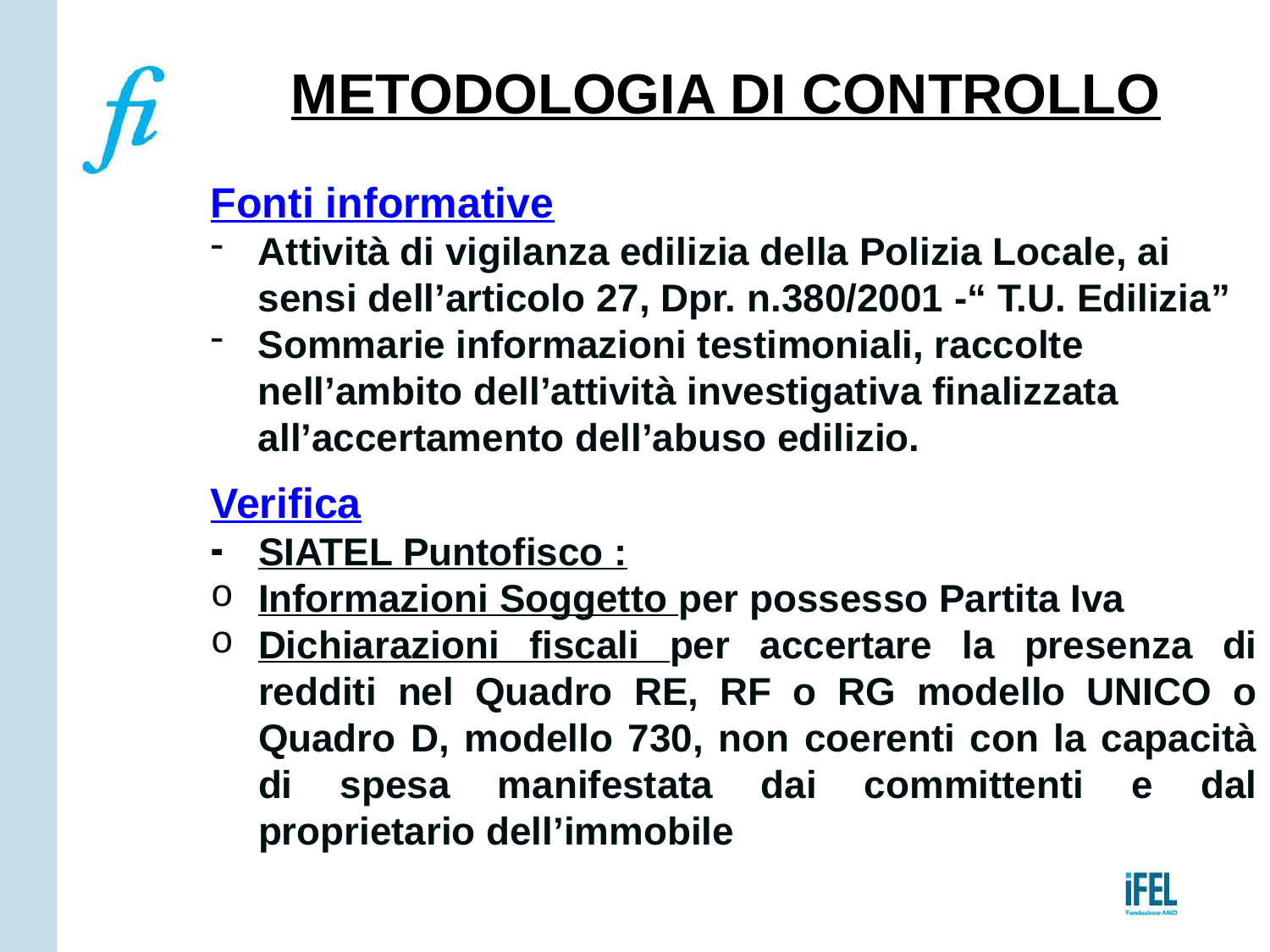

METODOLOGIA DI CONTROLLO

Fonti informative
Attività di vigilanza edilizia della Polizia Locale, ai sensi dell’articolo 27, Dpr. n.380/2001 -“ T.U. Edilizia”
Sommarie informazioni testimoniali, raccolte nell’ambito dell’attività investigativa finalizzata all’accertamento dell’abuso edilizio.

Verifica
SIATEL Puntofisco :
Informazioni Soggetto per possesso Partita Iva
Dichiarazioni fiscali per accertare la presenza di redditi nel Quadro RE, RF o RG modello UNICO o Quadro D, modello 730, non coerenti con la capacità di spesa manifestata dai committenti e dal proprietario dell’immobile